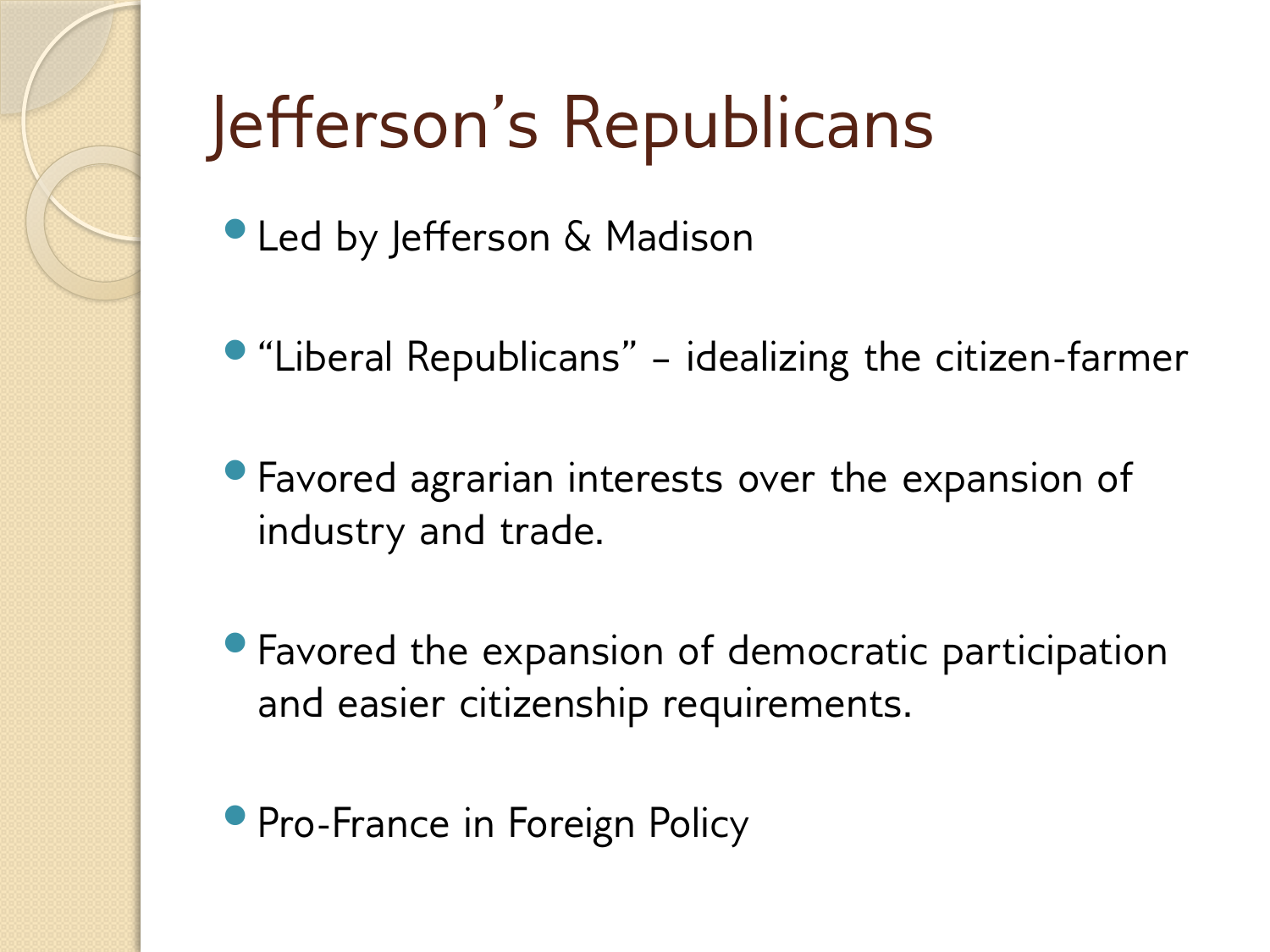

# Jefferson’s Republicans
Led by Jefferson & Madison

“Liberal Republicans” – idealizing the citizen-farmer

Favored agrarian interests over the expansion of industry and trade.

Favored the expansion of democratic participation and easier citizenship requirements.

Pro-France in Foreign Policy